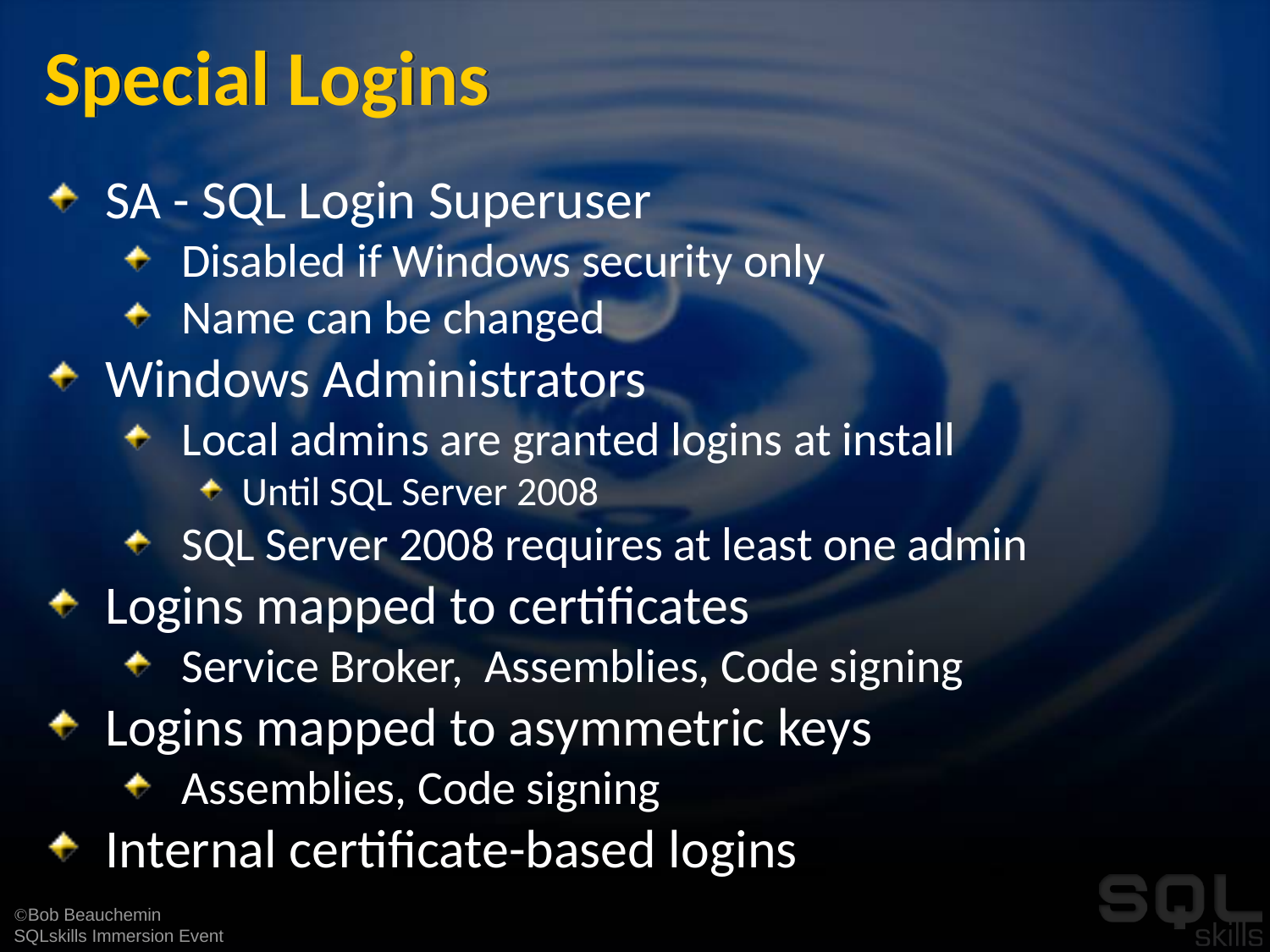

# Special Logins
SA - SQL Login Superuser
Disabled if Windows security only
Name can be changed
Windows Administrators
Local admins are granted logins at install
Until SQL Server 2008
SQL Server 2008 requires at least one admin
Logins mapped to certificates
Service Broker,  Assemblies, Code signing
Logins mapped to asymmetric keys
Assemblies, Code signing
Internal certificate-based logins